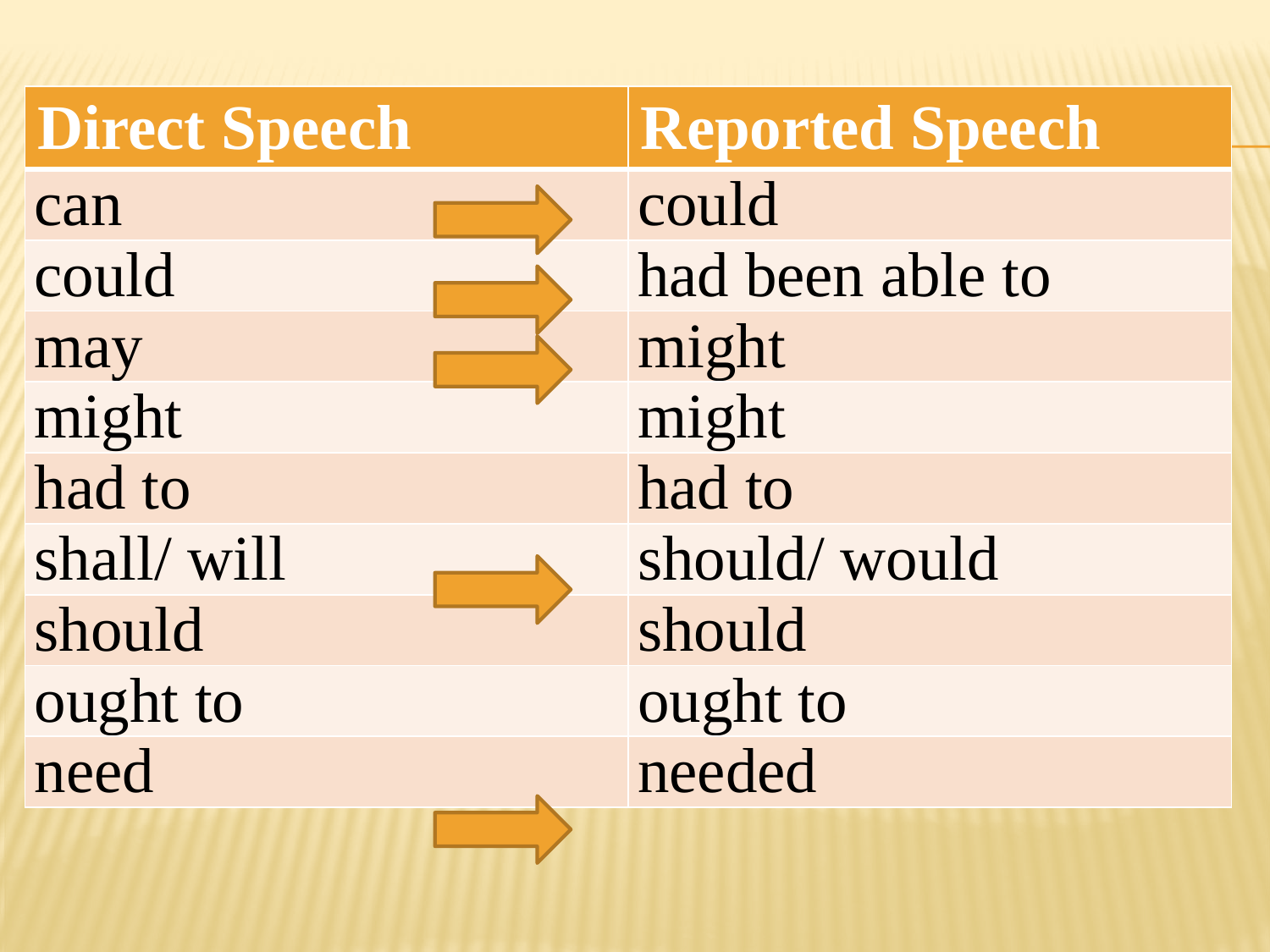

#
| Direct Speech | Reported Speech |
| --- | --- |
| can | could |
| could | had been able to |
| may | might |
| might | might |
| had to | had to |
| shall/ will | should/ would |
| should | should |
| ought to | ought to |
| need | needed |